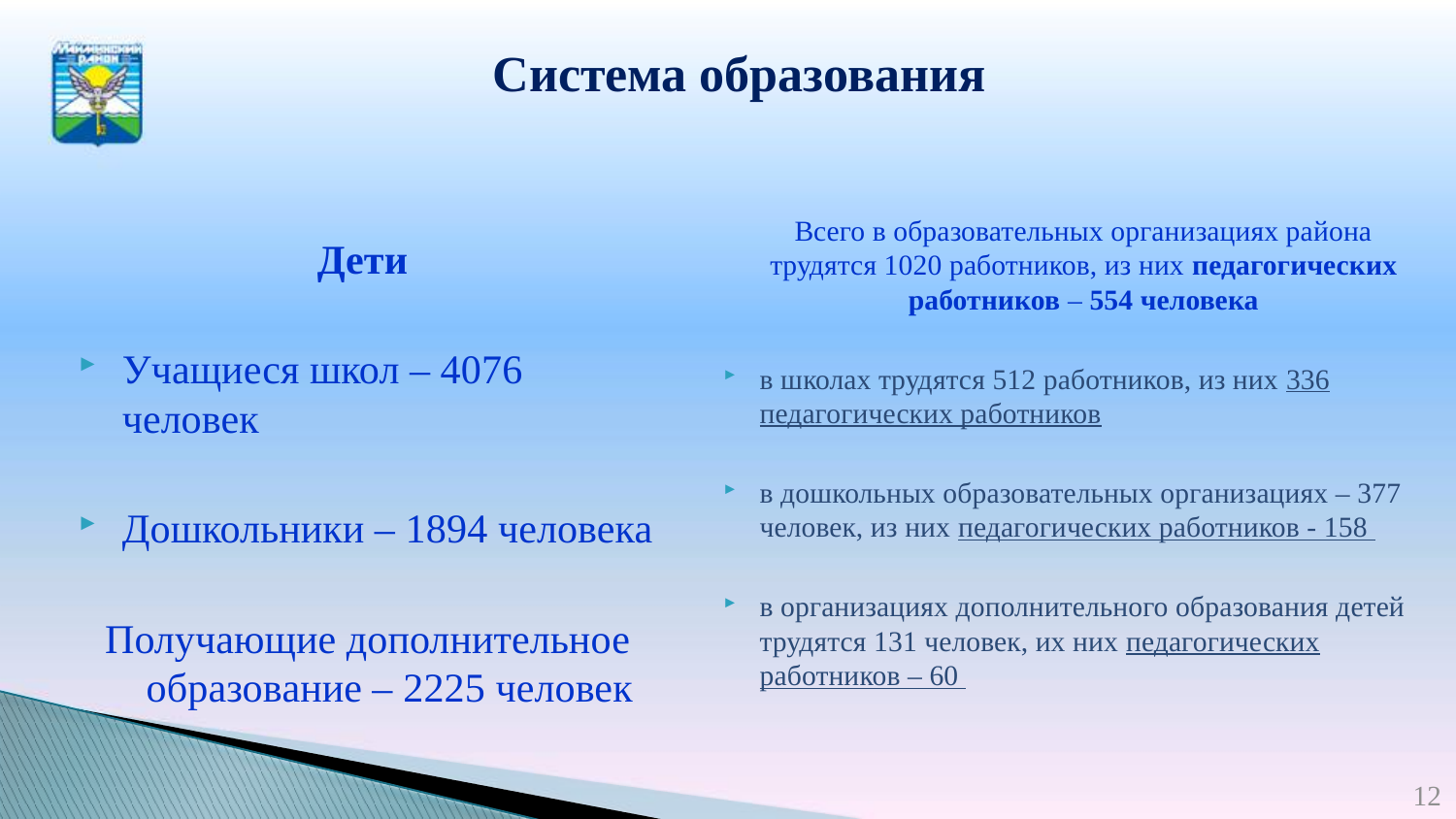

Система образования

Дети

Учащиеся школ – 4076 человек

Дошкольники – 1894 человека

Получающие дополнительное образование – 2225 человек
	Всего в образовательных организациях района трудятся 1020 работников, из них педагогических работников – 554 человека

в школах трудятся 512 работников, из них 336 педагогических работников

в дошкольных образовательных организациях – 377 человек, из них педагогических работников - 158

в организациях дополнительного образования детей трудятся 131 человек, их них педагогических работников – 60
12